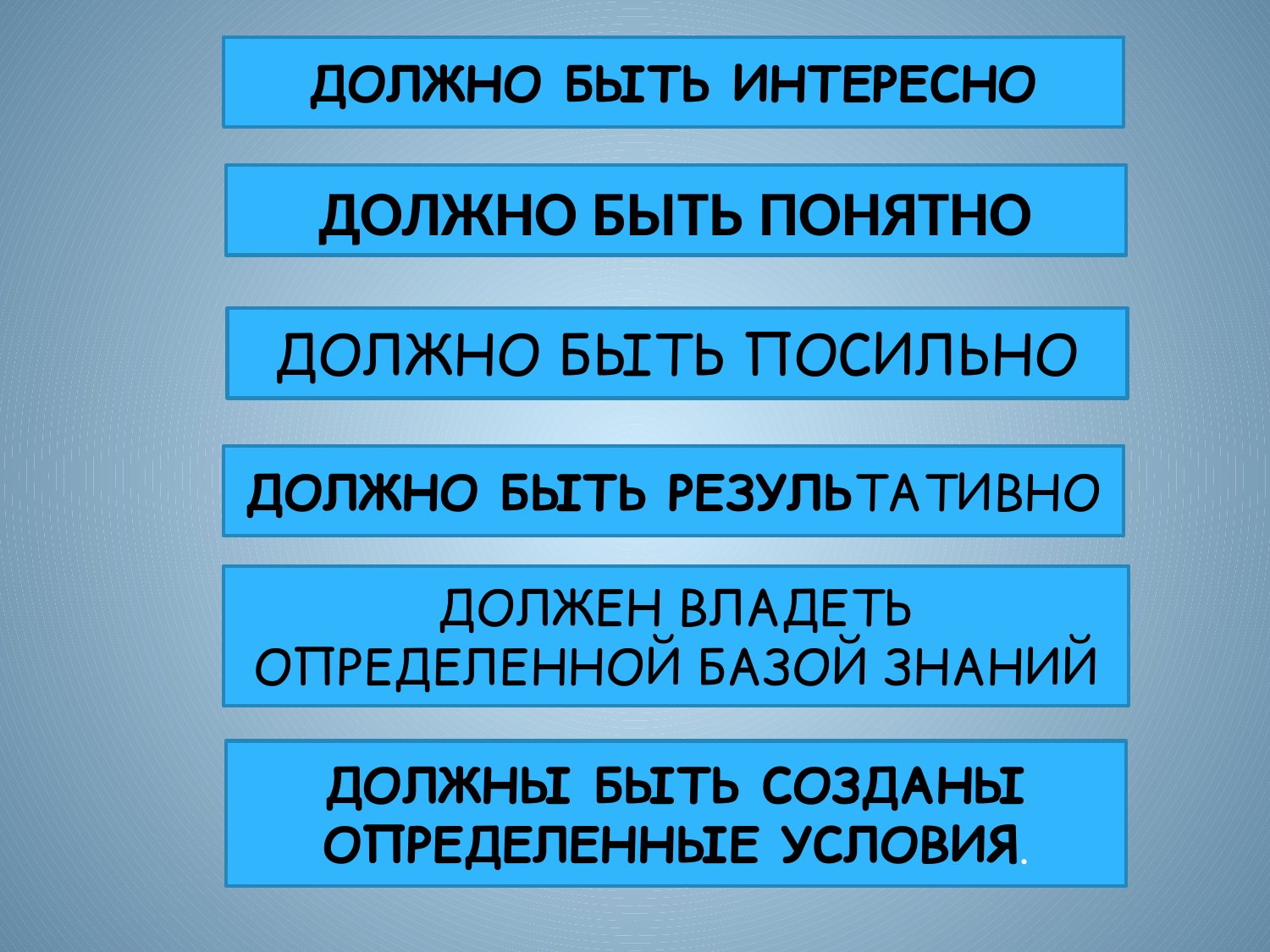

ДОЛЖНО БЫТЬ ИНТЕРЕСНО
ДОЛЖНО БЫТЬ ПОНЯТНО
ДОЛЖНО БЫТЬ ПОСИЛЬНО
ДОЛЖНО БЫТЬ РЕЗУЛЬТАТИВНО
ДОЛЖЕН ВЛАДЕТЬ ОПРЕДЕЛЕННОЙ БАЗОЙ ЗНАНИЙ
ДОЛЖНЫ БЫТЬ СОЗДАНЫ ОПРЕДЕЛЕННЫЕ УСЛОВИЯ.